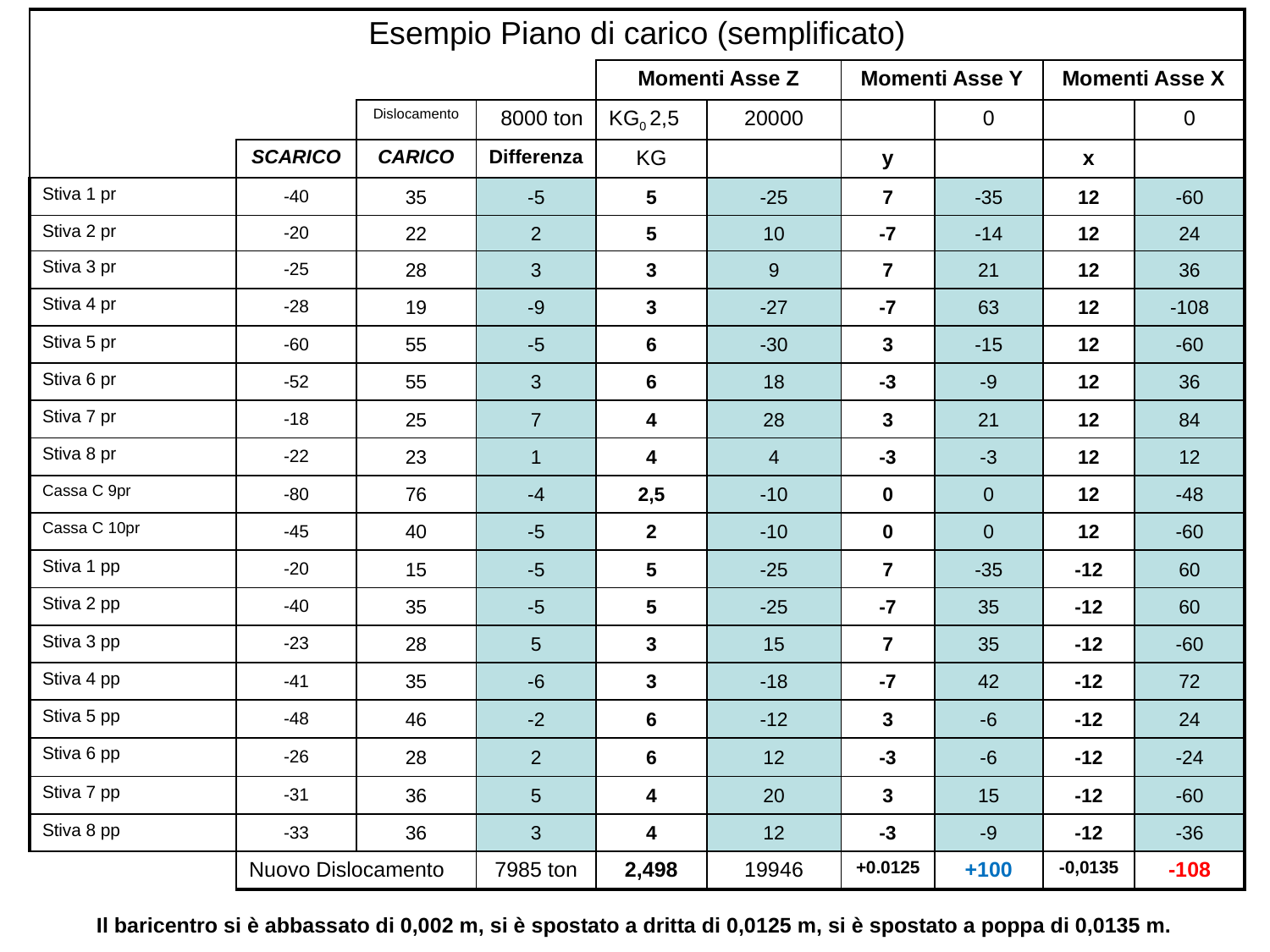

| Esempio Piano di carico (semplificato) |  |  |  |  |  |  |  |  |  |  |  |
| --- | --- | --- | --- | --- | --- | --- | --- | --- | --- | --- | --- |
|  |  |  |  |  |  | Momenti Asse Z |  | Momenti Asse Y |  | Momenti Asse X |  |
|  |  |  |  | Dislocamento | 8000 ton | KG0 2,5 | 20000 |  | 0 |  | 0 |
|  |  |  | SCARICO | CARICO | Differenza | KG |  | y |  | x |  |
| Stiva 1 pr |  |  | -40 | 35 | -5 | 5 | -25 | 7 | -35 | 12 | -60 |
| Stiva 2 pr |  |  | -20 | 22 | 2 | 5 | 10 | -7 | -14 | 12 | 24 |
| Stiva 3 pr |  |  | -25 | 28 | 3 | 3 | 9 | 7 | 21 | 12 | 36 |
| Stiva 4 pr |  |  | -28 | 19 | -9 | 3 | -27 | -7 | 63 | 12 | -108 |
| Stiva 5 pr |  |  | -60 | 55 | -5 | 6 | -30 | 3 | -15 | 12 | -60 |
| Stiva 6 pr |  |  | -52 | 55 | 3 | 6 | 18 | -3 | -9 | 12 | 36 |
| Stiva 7 pr |  |  | -18 | 25 | 7 | 4 | 28 | 3 | 21 | 12 | 84 |
| Stiva 8 pr |  |  | -22 | 23 | 1 | 4 | 4 | -3 | -3 | 12 | 12 |
| Cassa C 9pr |  |  | -80 | 76 | -4 | 2,5 | -10 | 0 | 0 | 12 | -48 |
| Cassa C 10pr |  |  | -45 | 40 | -5 | 2 | -10 | 0 | 0 | 12 | -60 |
| Stiva 1 pp |  |  | -20 | 15 | -5 | 5 | -25 | 7 | -35 | -12 | 60 |
| Stiva 2 pp |  |  | -40 | 35 | -5 | 5 | -25 | -7 | 35 | -12 | 60 |
| Stiva 3 pp |  |  | -23 | 28 | 5 | 3 | 15 | 7 | 35 | -12 | -60 |
| Stiva 4 pp |  |  | -41 | 35 | -6 | 3 | -18 | -7 | 42 | -12 | 72 |
| Stiva 5 pp |  |  | -48 | 46 | -2 | 6 | -12 | 3 | -6 | -12 | 24 |
| Stiva 6 pp |  |  | -26 | 28 | 2 | 6 | 12 | -3 | -6 | -12 | -24 |
| Stiva 7 pp |  |  | -31 | 36 | 5 | 4 | 20 | 3 | 15 | -12 | -60 |
| Stiva 8 pp |  |  | -33 | 36 | 3 | 4 | 12 | -3 | -9 | -12 | -36 |
|  |  |  | Nuovo Dislocamento |  | 7985 ton | 2,498 | 19946 | +0.0125 | +100 | -0,0135 | -108 |
Il baricentro si è abbassato di 0,002 m, si è spostato a dritta di 0,0125 m, si è spostato a poppa di 0,0135 m.